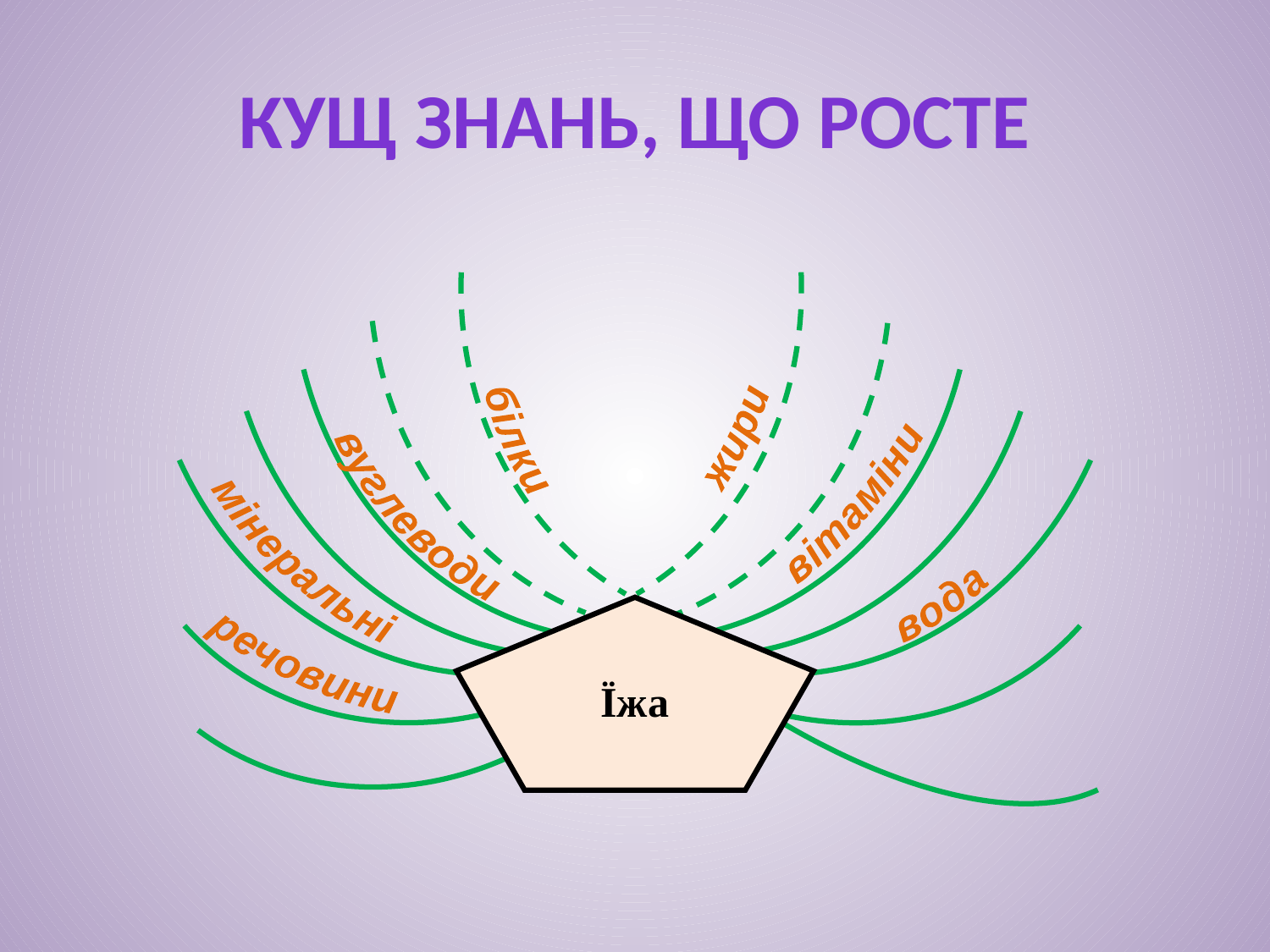

# Кущ знань, що росте

Їжа
жири
білки
вітаміни
вуглеводи
мінеральні
вода
речовини